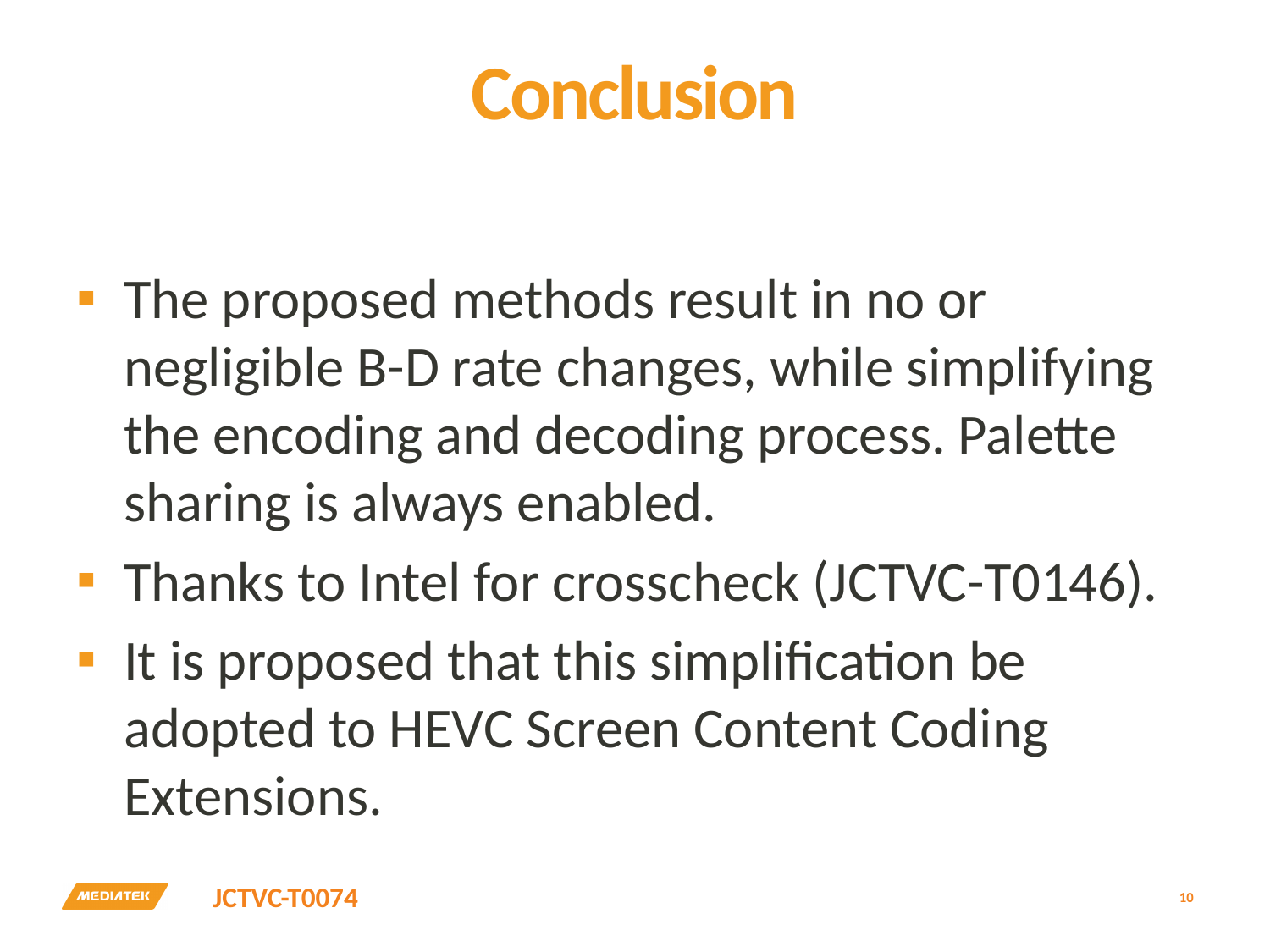

# Conclusion
The proposed methods result in no or negligible B-D rate changes, while simplifying the encoding and decoding process. Palette sharing is always enabled.
Thanks to Intel for crosscheck (JCTVC-T0146).
It is proposed that this simplification be adopted to HEVC Screen Content Coding Extensions.
10